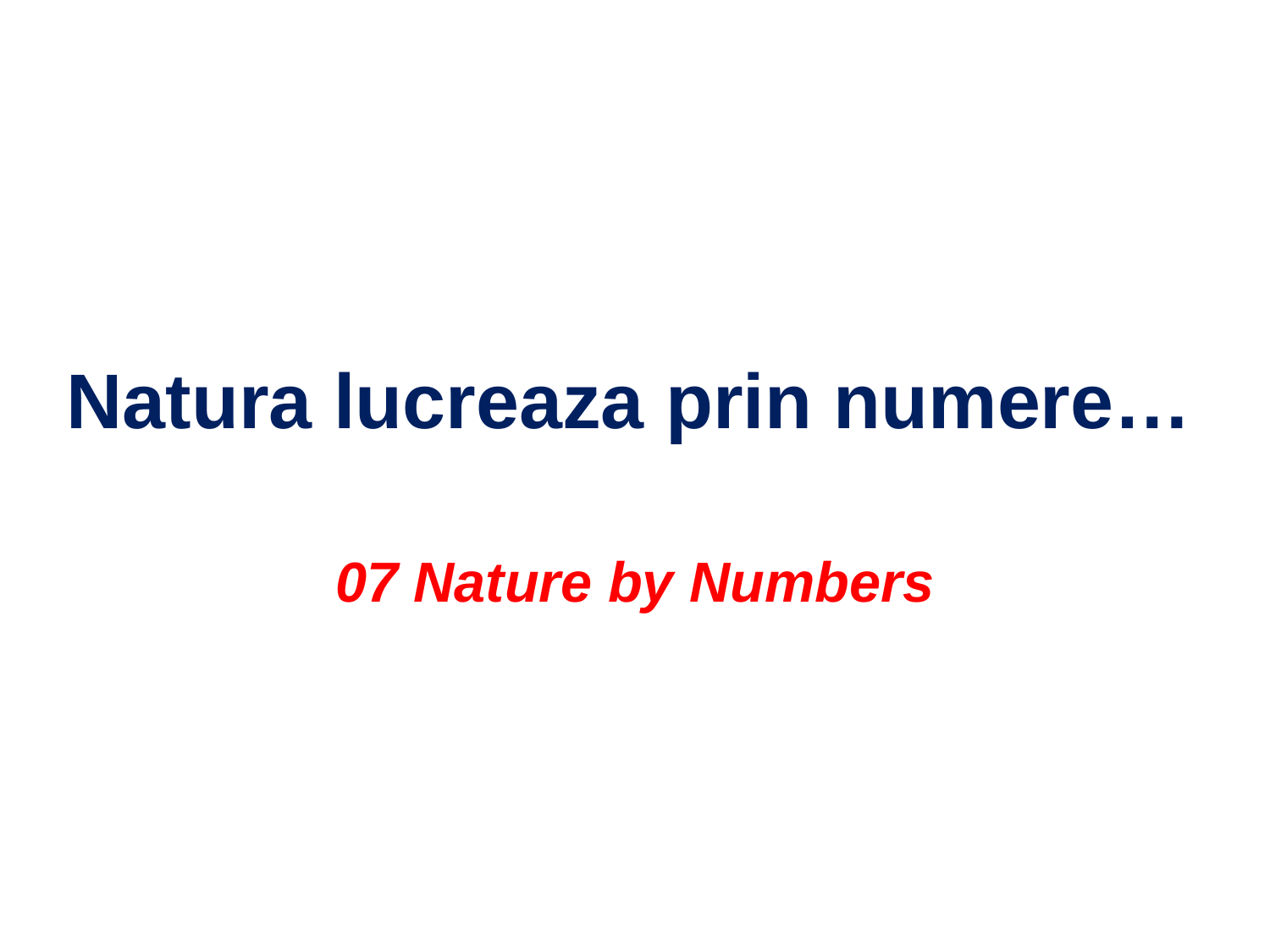

# Natura lucreaza prin numere…
07 Nature by Numbers